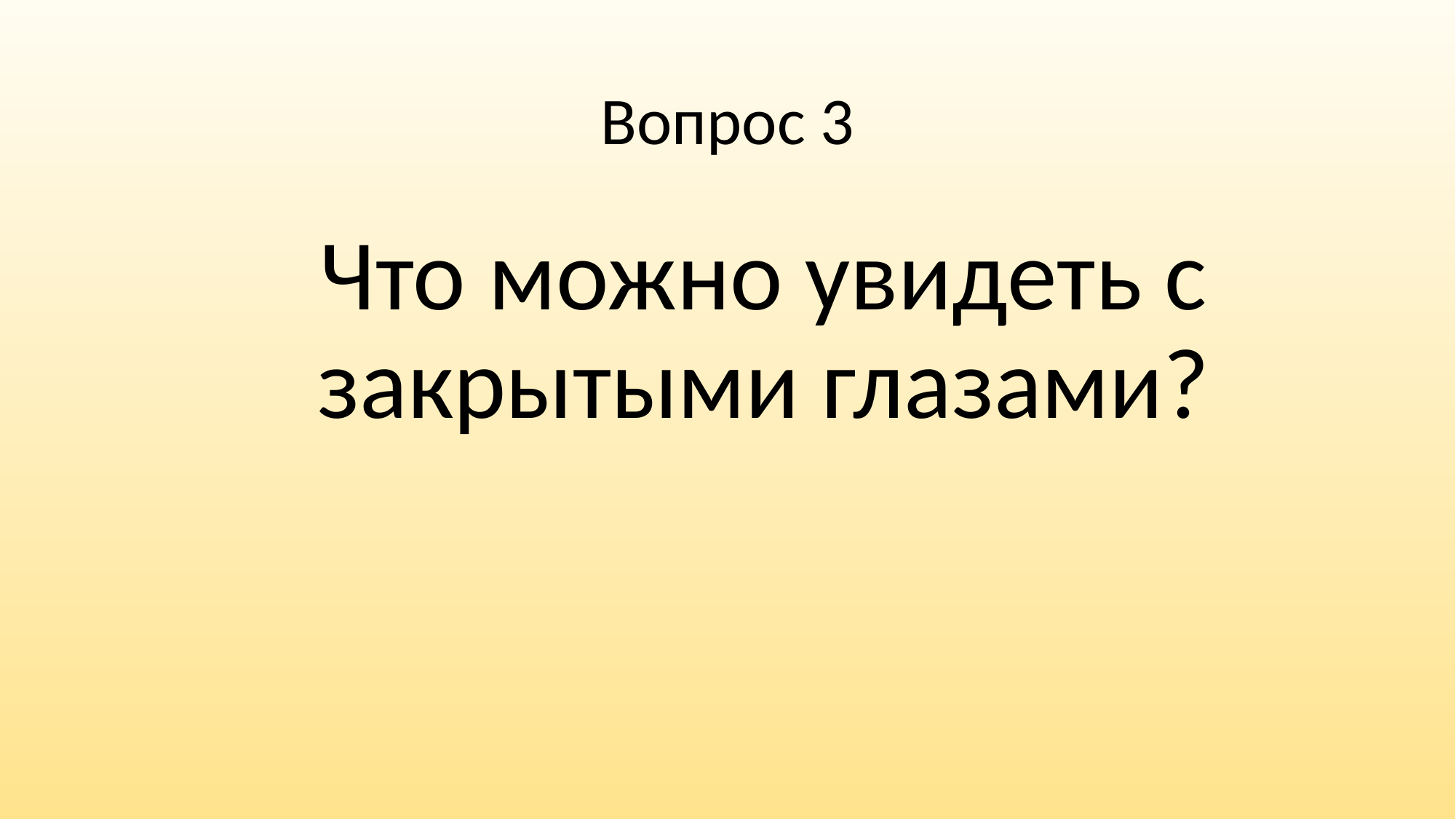

# Вопрос 3
Что можно увидеть с закрытыми глазами?